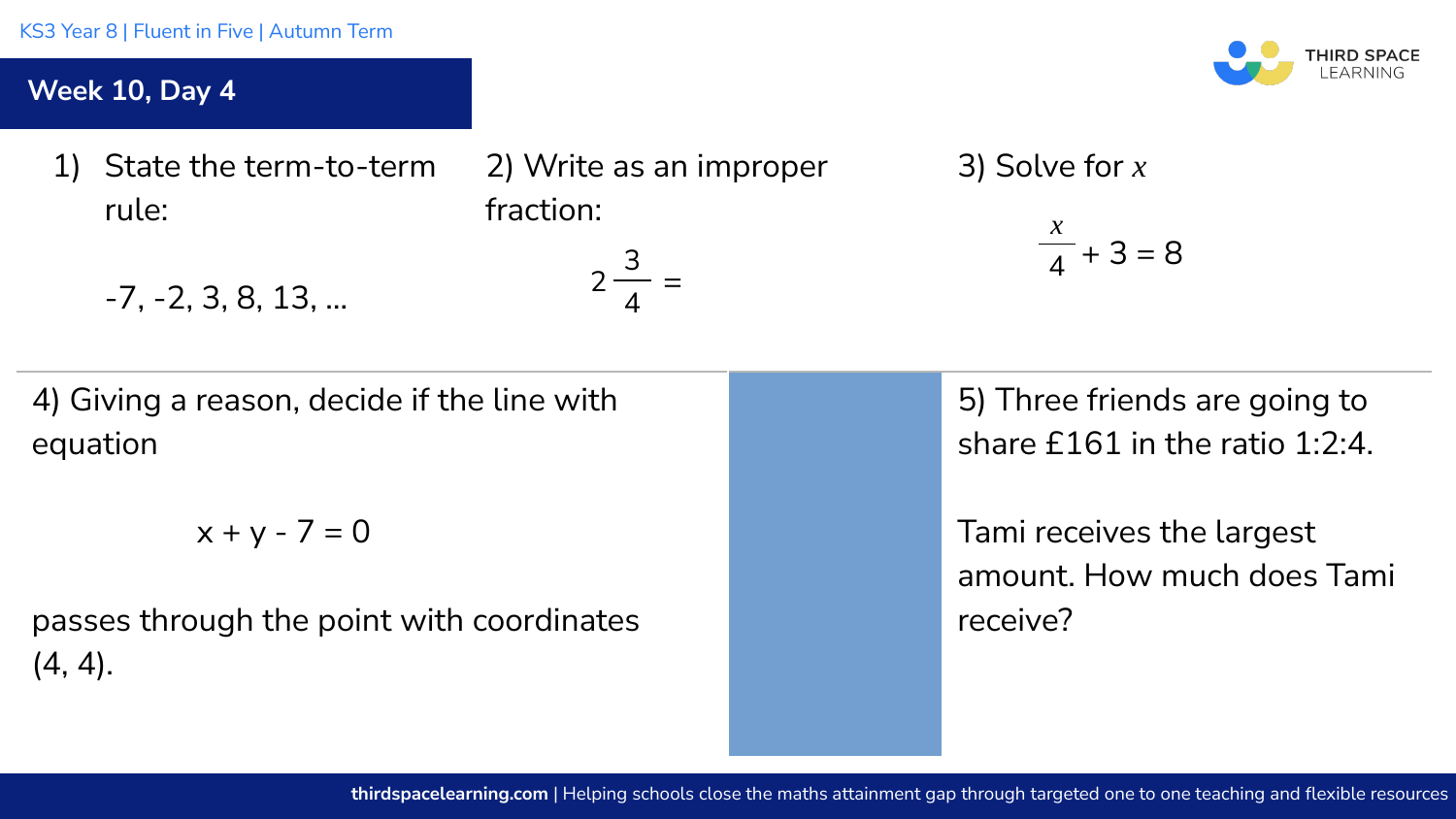

Week 10, Day 4
| State the term-to-term rule: -7, -2, 3, 8, 13, … |  | 2) Write as an improper fraction: |  | 3) Solve for x + 3 = 8 |
| --- | --- | --- | --- | --- |
| 4) Giving a reason, decide if the line with equation x + y - 7 = 0 passes through the point with coordinates (4, 4). |  |  | 5) Three friends are going to share £161 in the ratio 1:2:4. Tami receives the largest amount. How much does Tami receive? |  |
x
4
3
4
2
=